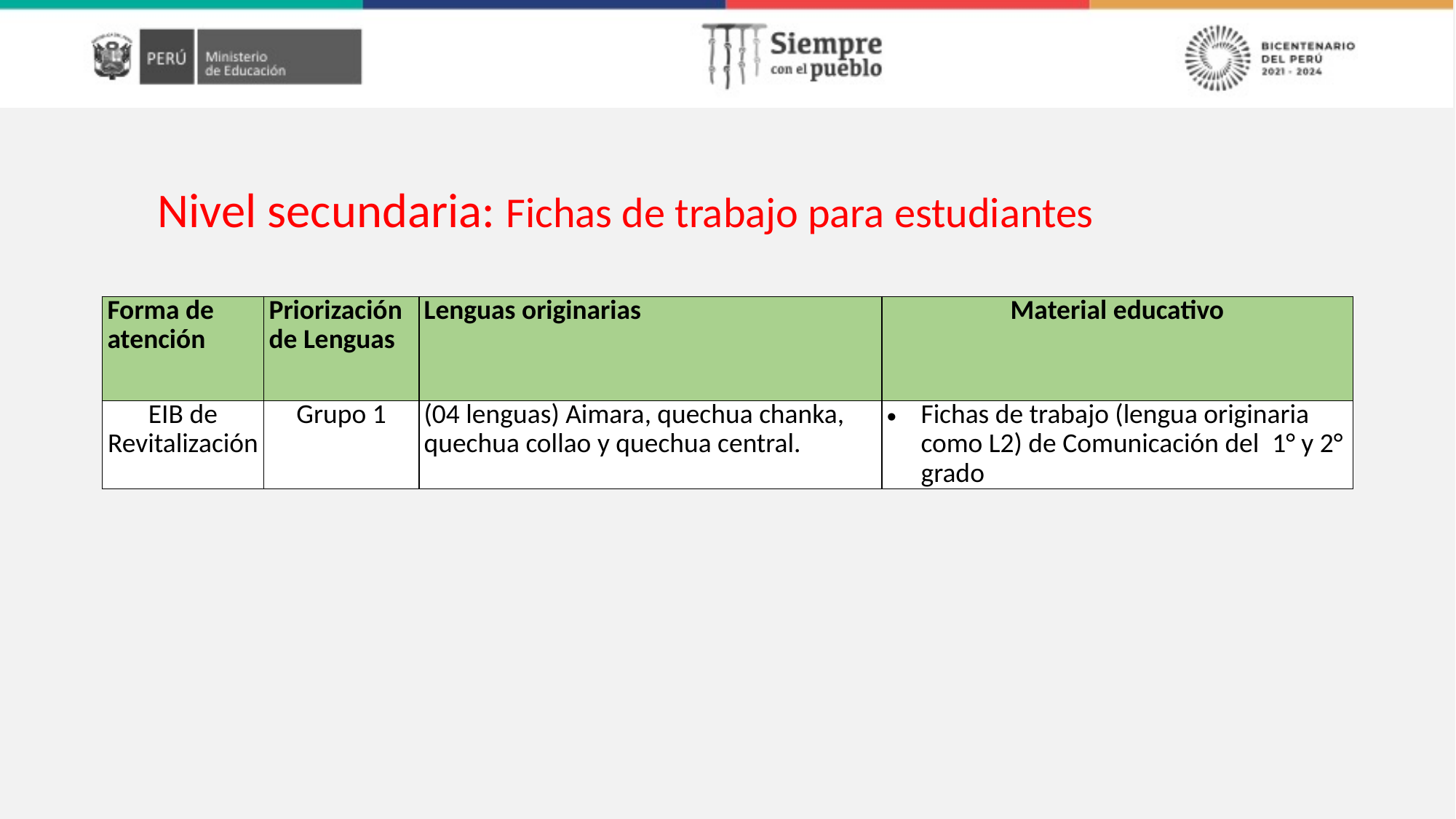

Nivel secundaria: Fichas de trabajo para estudiantes
| Forma de atención | Priorización de Lenguas | Lenguas originarias | Material educativo |
| --- | --- | --- | --- |
| EIB de Revitalización | Grupo 1 | (04 lenguas) Aimara, quechua chanka, quechua collao y quechua central. | Fichas de trabajo (lengua originaria como L2) de Comunicación del 1° y 2° grado |